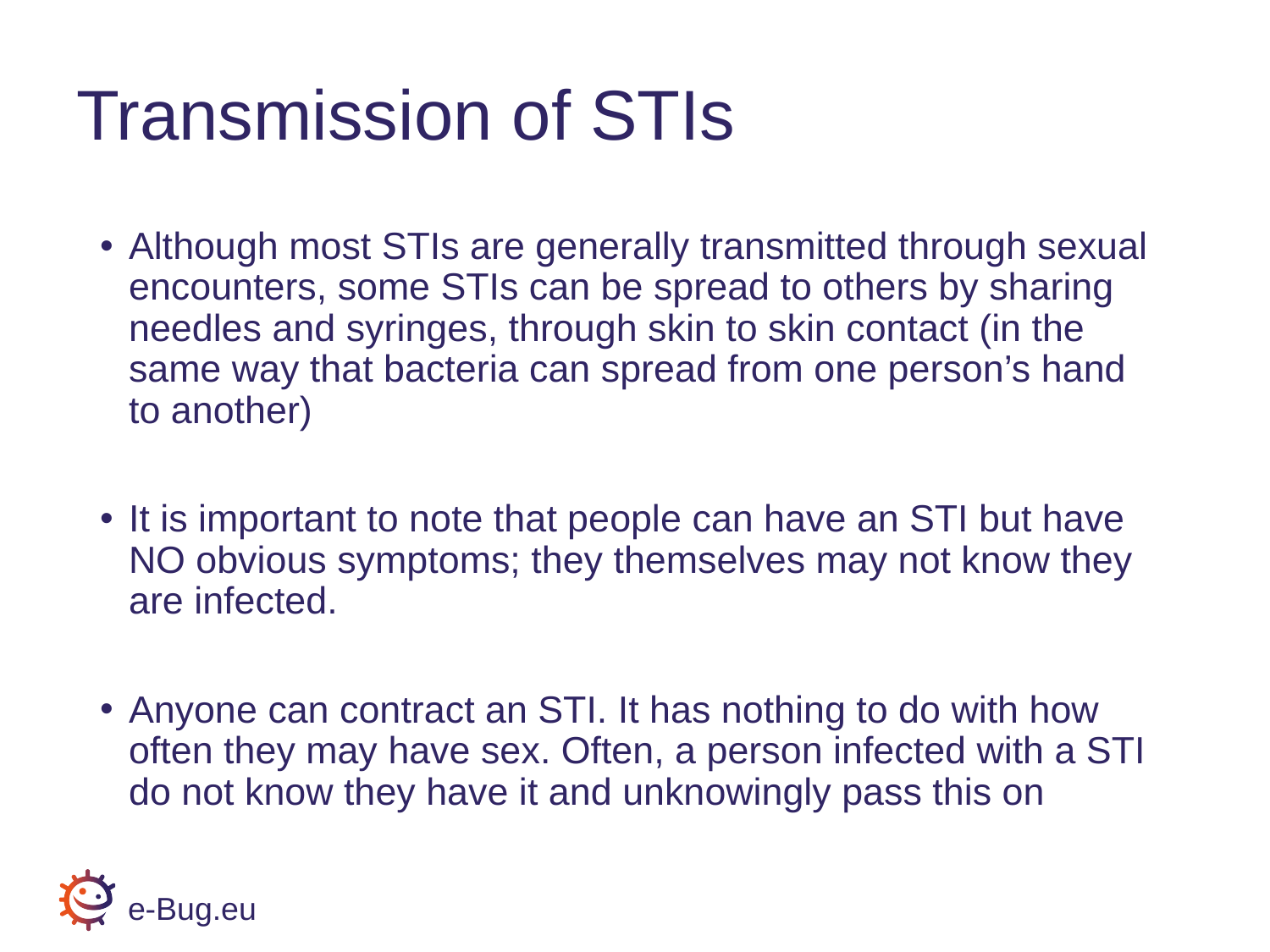

# Transmission of STIs
Although most STIs are generally transmitted through sexual encounters, some STIs can be spread to others by sharing needles and syringes, through skin to skin contact (in the same way that bacteria can spread from one person’s hand to another)

It is important to note that people can have an STI but have NO obvious symptoms; they themselves may not know they are infected.

Anyone can contract an STI. It has nothing to do with how often they may have sex. Often, a person infected with a STI do not know they have it and unknowingly pass this on

e-Bug.eu